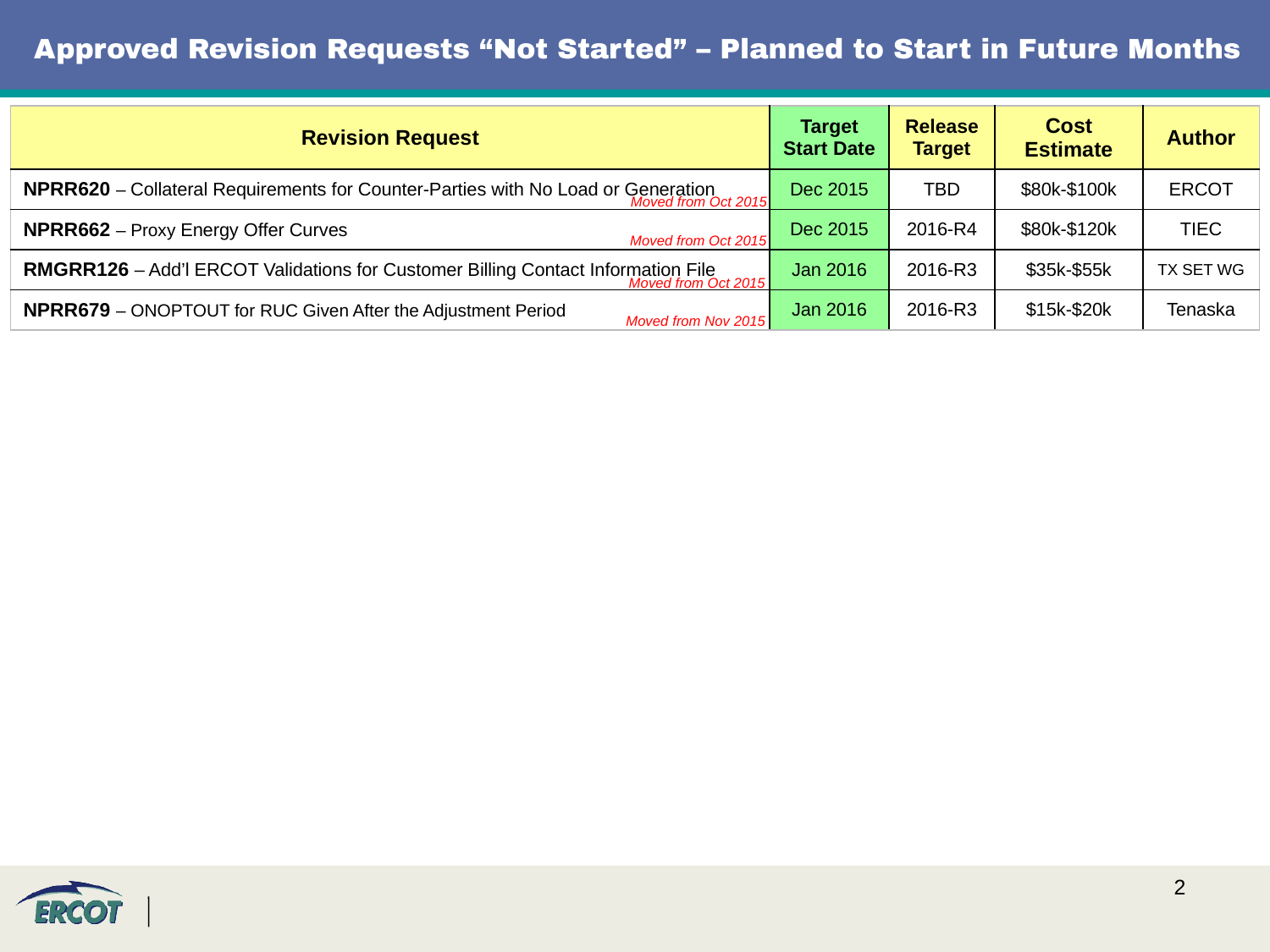

# Approved Revision Requests “Not Started” – Planned to Start in Future Months
| Revision Request | Target Start Date | Release Target | Cost Estimate | Author |
| --- | --- | --- | --- | --- |
| NPRR620 – Collateral Requirements for Counter-Parties with No Load or Generation | Dec 2015 | TBD | $80k-$100k | ERCOT |
| NPRR662 – Proxy Energy Offer Curves | Dec 2015 | 2016-R4 | $80k-$120k | TIEC |
| RMGRR126 – Add’l ERCOT Validations for Customer Billing Contact Information File | Jan 2016 | 2016-R3 | $35k-$55k | TX SET WG |
| NPRR679 – ONOPTOUT for RUC Given After the Adjustment Period | Jan 2016 | 2016-R3 | $15k-$20k | Tenaska |
Moved from Oct 2015
Moved from Oct 2015
Moved from Oct 2015
Moved from Nov 2015